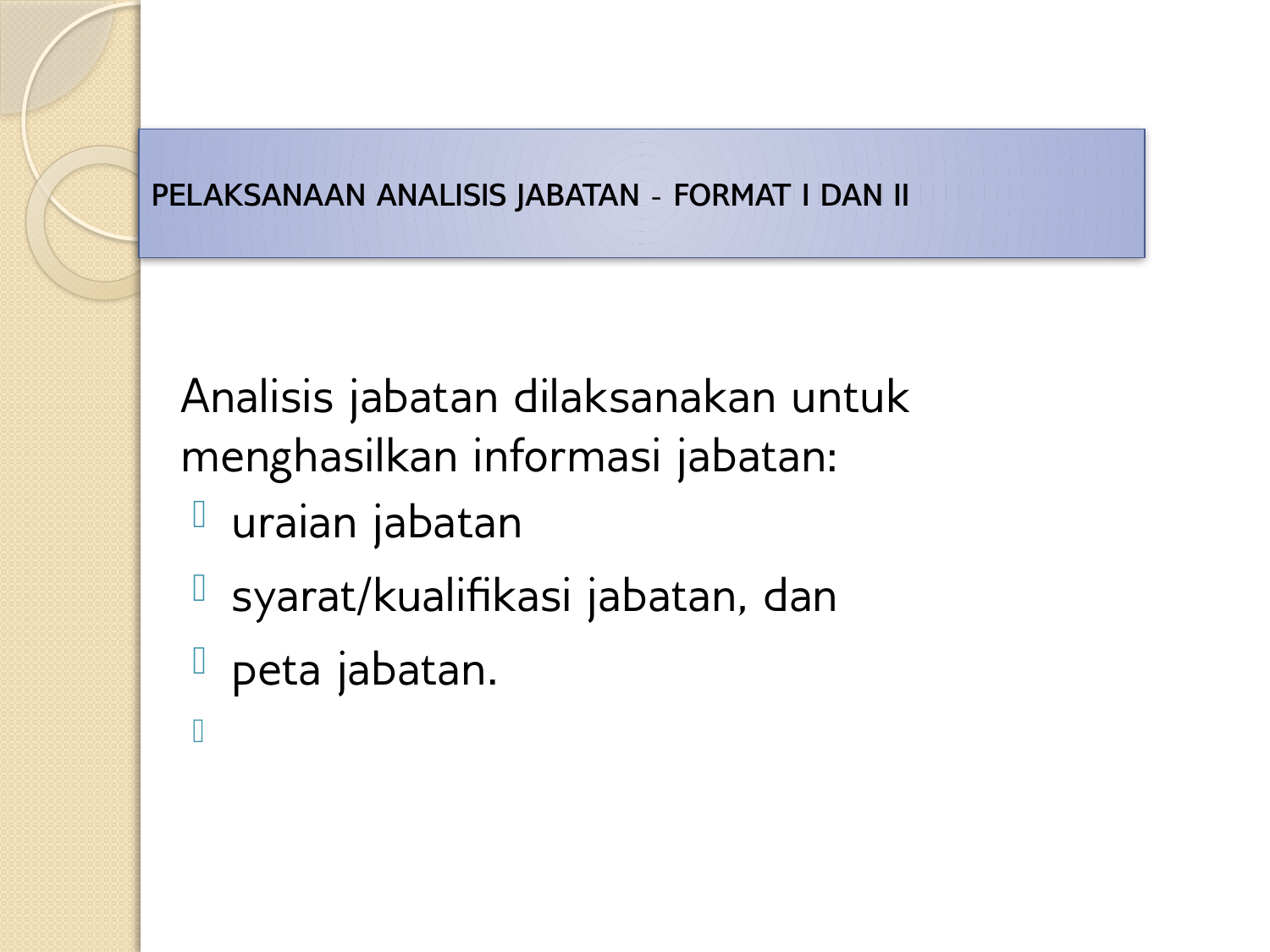

PELAKSANAAN ANALISIS JABATAN - FORMAT I DAN II
Analisis jabatan dilaksanakan untuk menghasilkan informasi jabatan:
uraian jabatan
syarat/kualifikasi jabatan, dan
peta jabatan.